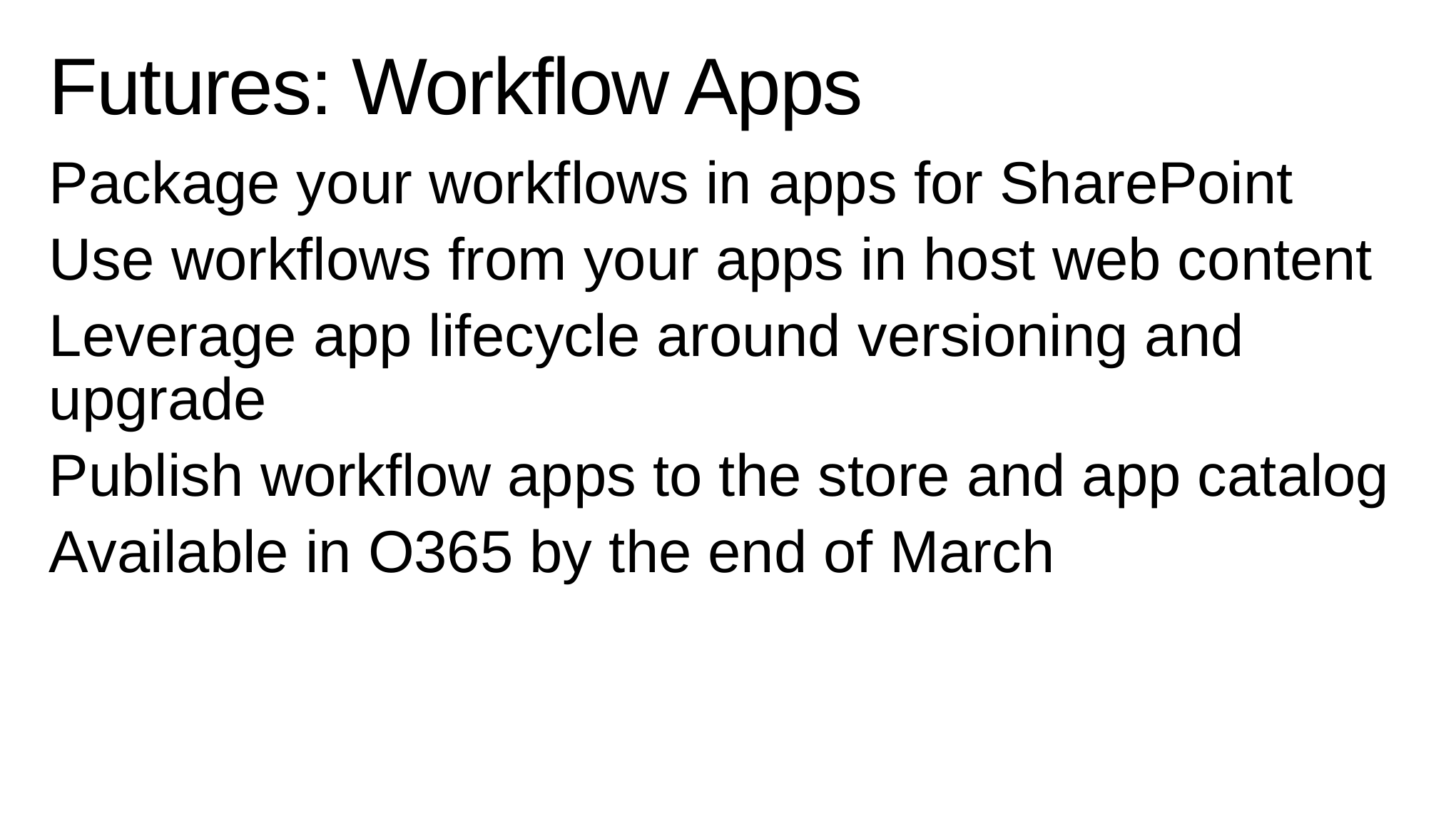

# Futures: Workflow Apps
Package your workflows in apps for SharePoint
Use workflows from your apps in host web content
Leverage app lifecycle around versioning and upgrade
Publish workflow apps to the store and app catalog
Available in O365 by the end of March